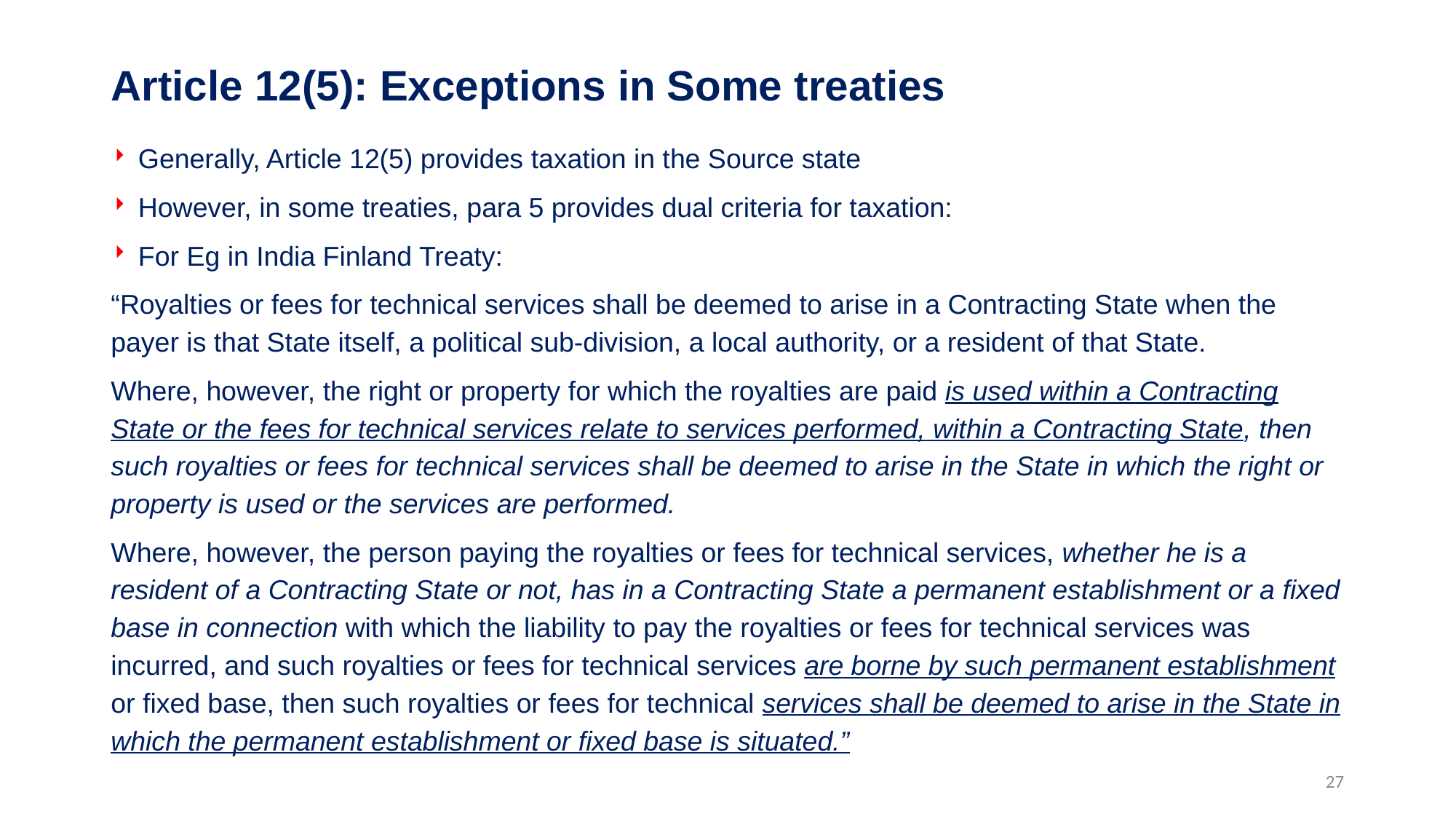

# Article 12(5): Exceptions in Some treaties
Generally, Article 12(5) provides taxation in the Source state
However, in some treaties, para 5 provides dual criteria for taxation:
For Eg in India Finland Treaty:
“Royalties or fees for technical services shall be deemed to arise in a Contracting State when the payer is that State itself, a political sub-division, a local authority, or a resident of that State.
Where, however, the right or property for which the royalties are paid is used within a Contracting State or the fees for technical services relate to services performed, within a Contracting State, then such royalties or fees for technical services shall be deemed to arise in the State in which the right or property is used or the services are performed.
Where, however, the person paying the royalties or fees for technical services, whether he is a resident of a Contracting State or not, has in a Contracting State a permanent establishment or a fixed base in connection with which the liability to pay the royalties or fees for technical services was incurred, and such royalties or fees for technical services are borne by such permanent establishment or fixed base, then such royalties or fees for technical services shall be deemed to arise in the State in which the permanent establishment or fixed base is situated.”

27